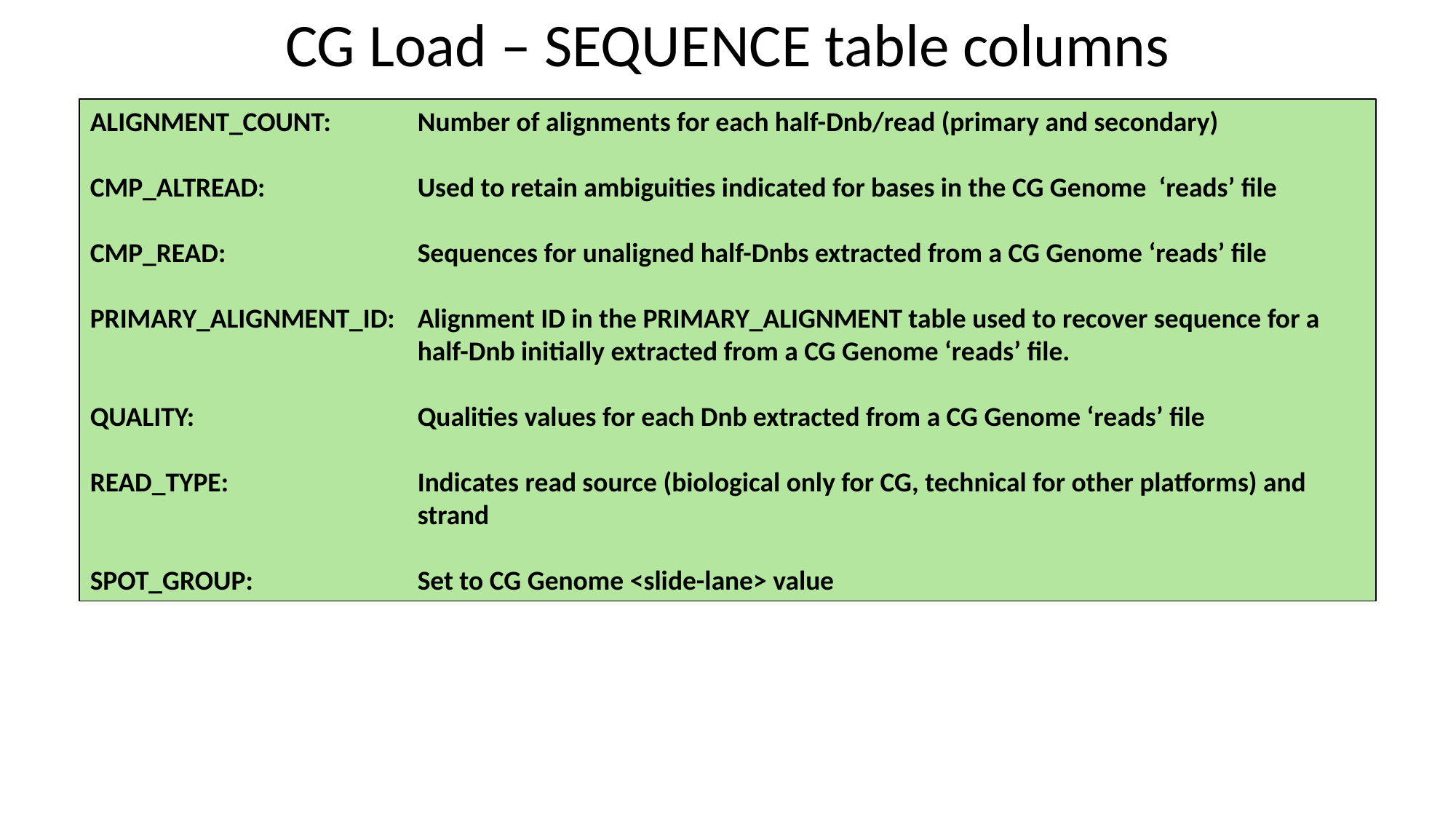

CG Load – SEQUENCE table columns
ALIGNMENT_COUNT:	Number of alignments for each half-Dnb/read (primary and secondary)

CMP_ALTREAD:	Used to retain ambiguities indicated for bases in the CG Genome  ‘reads’ file

CMP_READ:	Sequences for unaligned half-Dnbs extracted from a CG Genome ‘reads’ file

PRIMARY_ALIGNMENT_ID:	Alignment ID in the PRIMARY_ALIGNMENT table used to recover sequence for a half-Dnb initially extracted from a CG Genome ‘reads’ file.

QUALITY:	Qualities values for each Dnb extracted from a CG Genome ‘reads’ file

READ_TYPE:	Indicates read source (biological only for CG, technical for other platforms) and strand

SPOT_GROUP:	Set to CG Genome <slide-lane> value